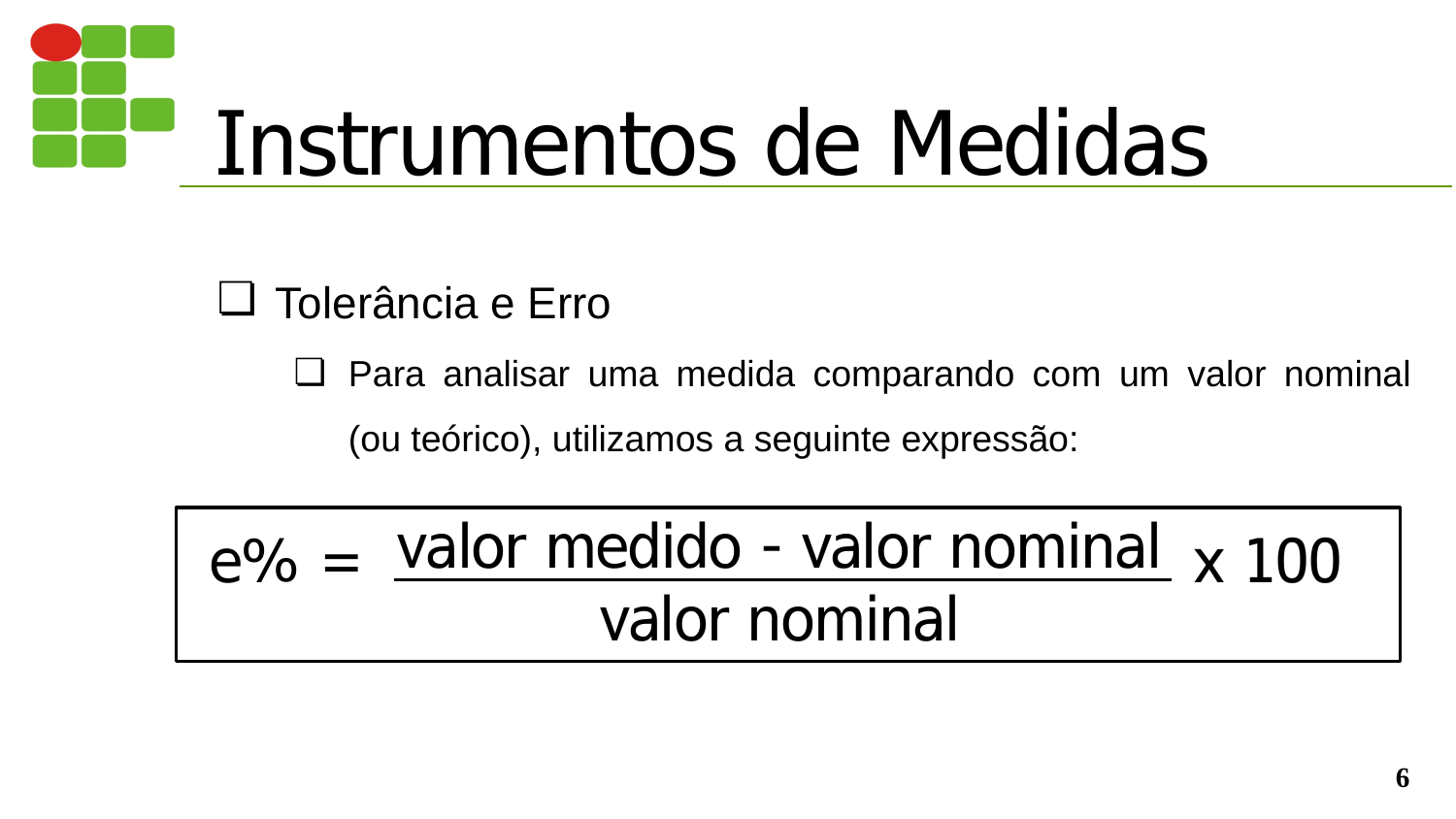

# Instrumentos de Medidas
Tolerância e Erro
Para analisar uma medida comparando com um valor nominal (ou teórico), utilizamos a seguinte expressão:
valor medido - valor nominal
 e% =                                            x 100
valor nominal
6